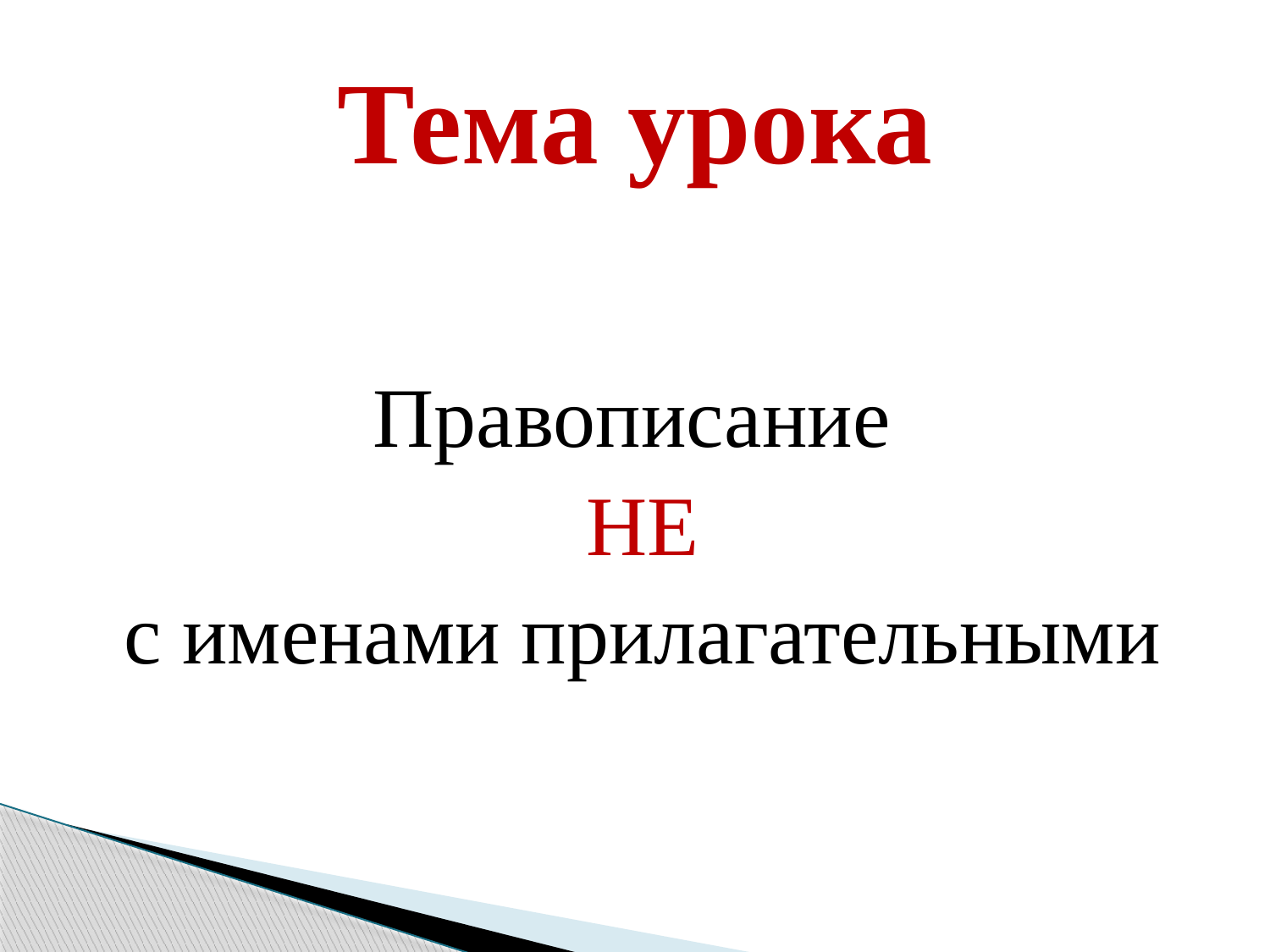

# Тема урока
Правописание
НЕ
с именами прилагательными